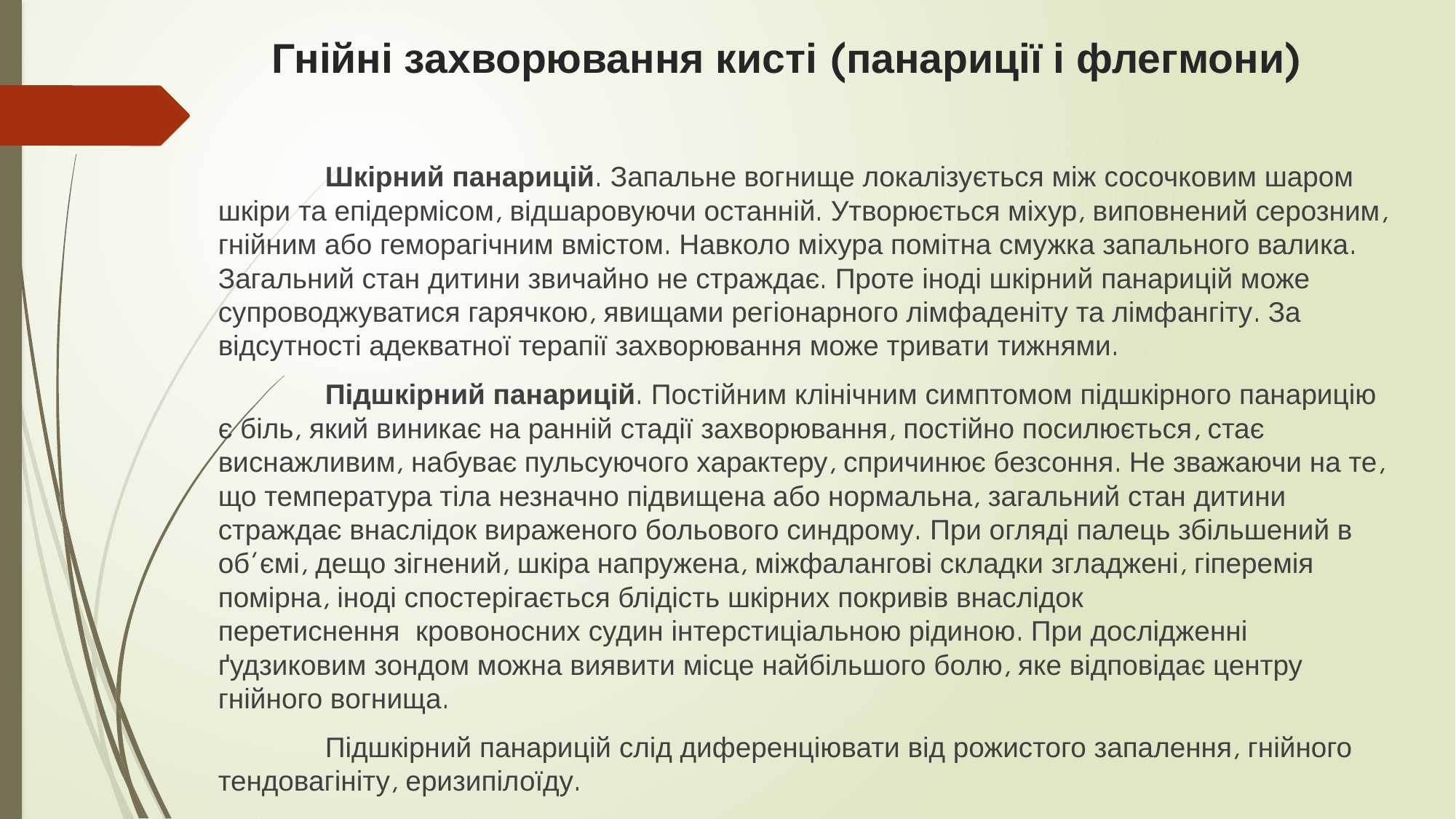

# Гнійні захворювання кисті (панариції і флегмони)
	Шкірний панарицій. Запальне вогнище локалізується між сосочковим шаром шкіри та епідермісом, відшаровуючи останній. Утворюється міхур, виповнений серозним, гнійним або геморагічним вмістом. Навколо міхура помітна смужка запального валика. Загальний стан дитини звичайно не страждає. Проте іноді шкірний панарицій може супроводжуватися гарячкою, явищами регіонарного лімфаденіту та лімфангіту. За відсутності адекватної терапії захворювання може тривати тижнями.
	Підшкірний панарицій. Постійним клінічним симптомом підшкірного панарицію є біль, який виникає на ранній стадії захворювання, постійно посилюється, стає виснажливим, набуває пульсуючого характеру, спричинює безсоння. Не зважаючи на те, що температура тіла незначно підвищена або нормальна, загальний стан дитини страждає внаслідок вираженого больового синдрому. При огляді палець збільшений в об’ємі, дещо зігнений, шкіра напружена, міжфалангові складки згладжені, гіперемія помірна, іноді спостерігається блідість шкірних покривів внаслідок перетиснення  кровоносних судин інтерстиціальною рідиною. При дослідженні ґудзиковим зондом можна виявити місце найбільшого болю, яке відповідає центру гнійного вогнища.
	Підшкірний панарицій слід диференціювати від рожистого запалення, гнійного тендовагініту, еризипілоїду.